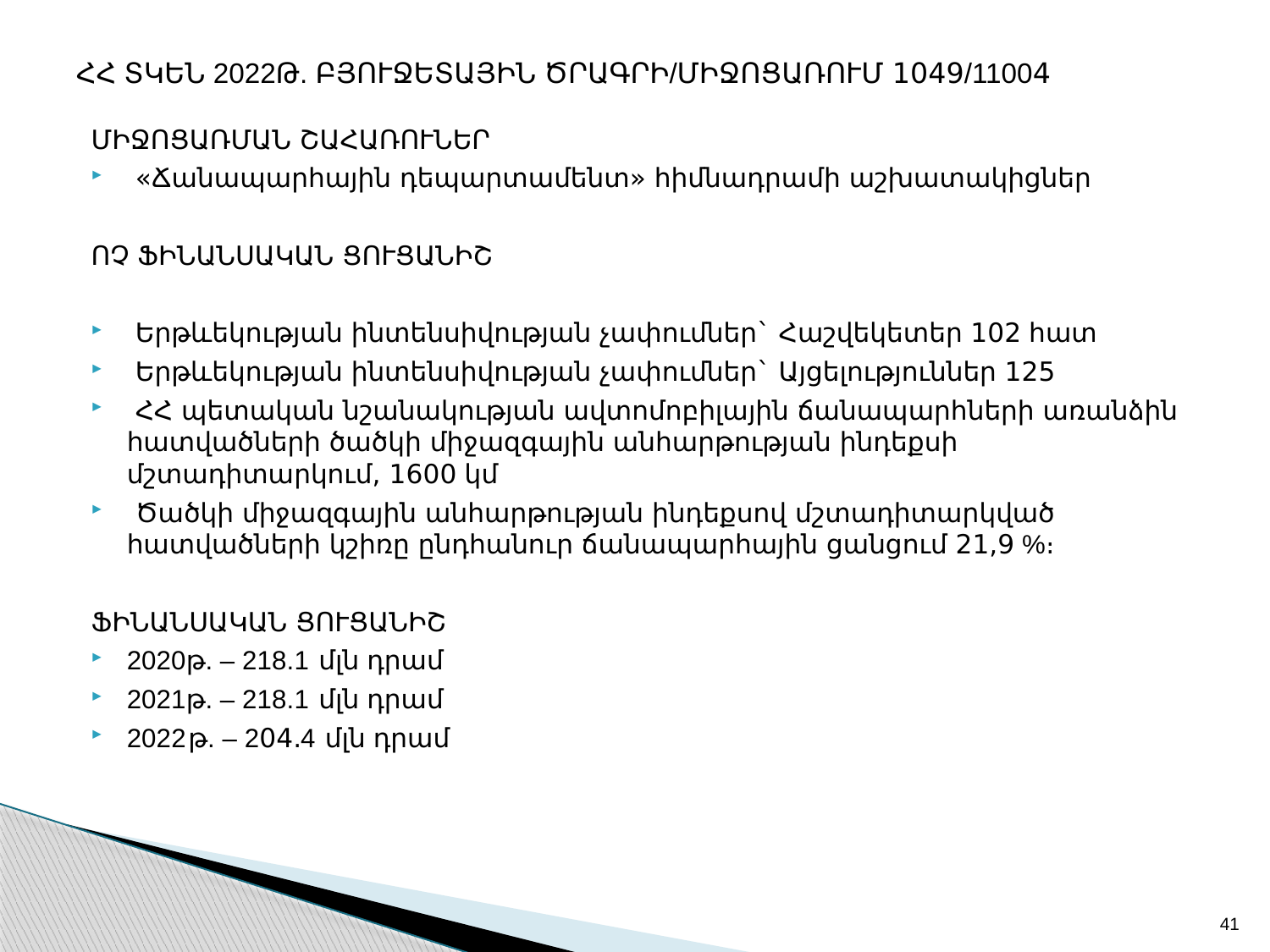

# ՀՀ ՏԿԵՆ 2022Թ. ԲՅՈՒՋԵՏԱՅԻՆ ԾՐԱԳՐԻ/ՄԻՋՈՑԱՌՈՒՄ 1049/11004
ՄԻՋՈՑԱՌՄԱՆ ՇԱՀԱՌՈՒՆԵՐ
 «Ճանապարհային դեպարտամենտ» հիմնադրամի աշխատակիցներ

ՈՉ ՖԻՆԱՆՍԱԿԱՆ ՑՈՒՑԱՆԻՇ

 Երթևեկության ինտենսիվության չափումներ` Հաշվեկետեր 102 հատ
 Երթևեկության ինտենսիվության չափումներ` Այցելություններ 125
 ՀՀ պետական նշանակության ավտոմոբիլային ճանապարհների առանձին հատվածների ծածկի միջազգային անհարթության ինդեքսի մշտադիտարկում, 1600 կմ
 Ծածկի միջազգային անհարթության ինդեքսով մշտադիտարկված հատվածների կշիռը ընդհանուր ճանապարհային ցանցում 21,9 %։

ՖԻՆԱՆՍԱԿԱՆ ՑՈՒՑԱՆԻՇ
2020թ. – 218.1 մլն դրամ
2021թ. – 218.1 մլն դրամ
2022թ. – 204.4 մլն դրամ

41